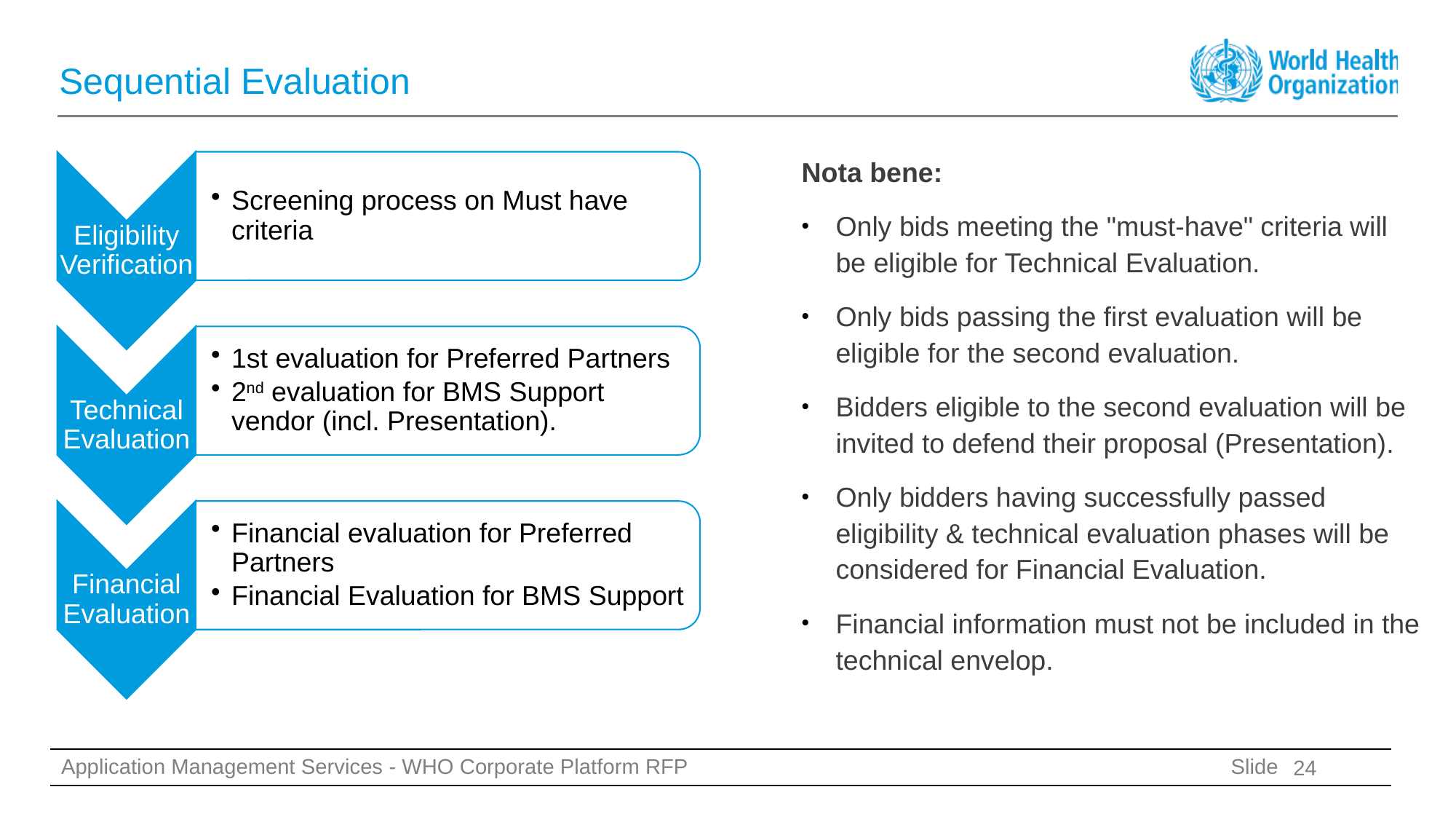

# Sequential Evaluation
Eligibility Verification
Screening process on Must have criteria
Technical Evaluation
1st evaluation for Preferred Partners
2nd evaluation for BMS Support vendor (incl. Presentation).
Financial Evaluation
Financial evaluation for Preferred Partners
Financial Evaluation for BMS Support
Nota bene:
Only bids meeting the "must-have" criteria will be eligible for Technical Evaluation.
Only bids passing the first evaluation will be eligible for the second evaluation.
Bidders eligible to the second evaluation will be invited to defend their proposal (Presentation).
Only bidders having successfully passed eligibility & technical evaluation phases will be considered for Financial Evaluation.
Financial information must not be included in the technical envelop.